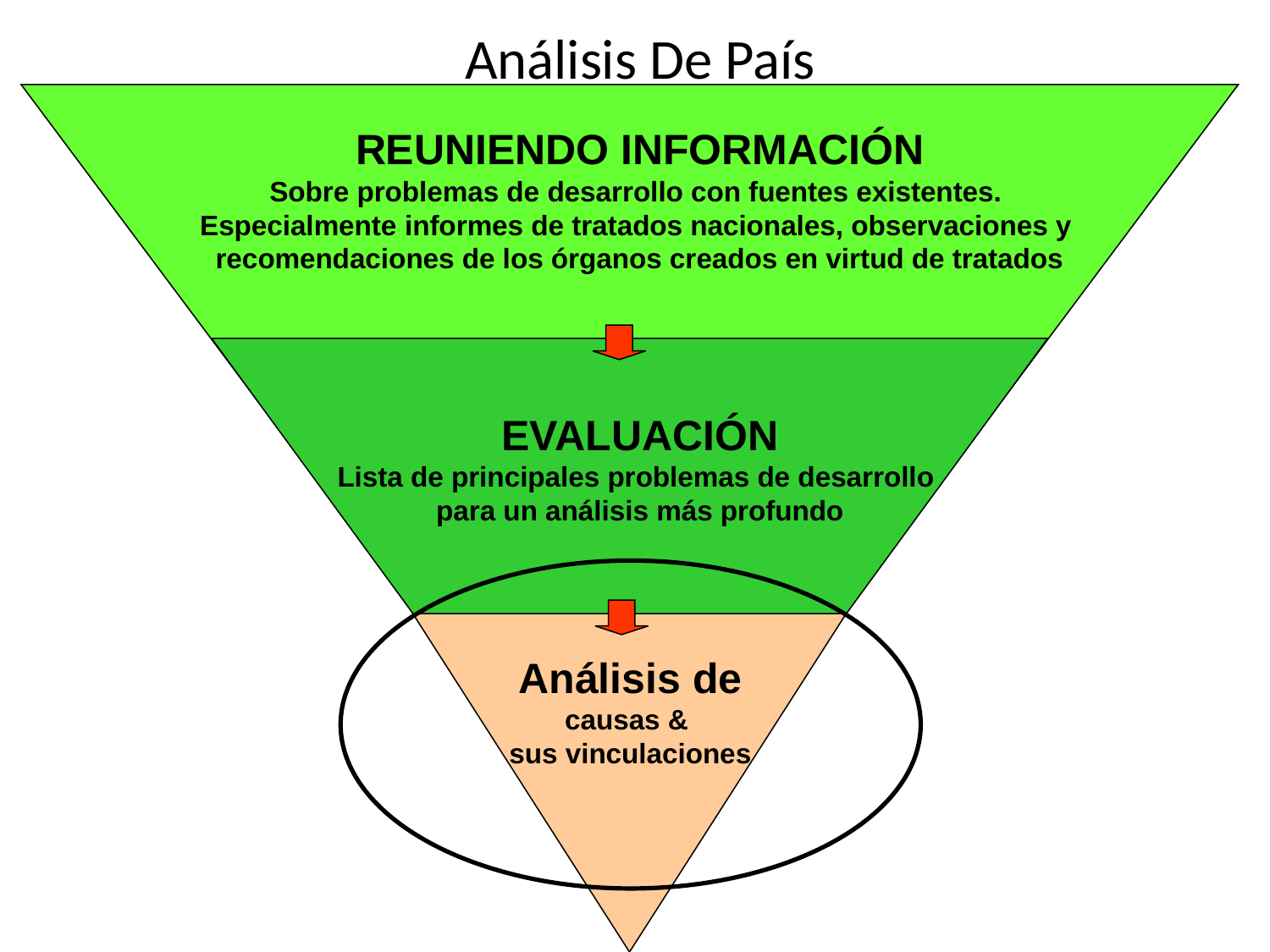

Análisis De País

REUNIENDO INFORMACIÓN
Sobre problemas de desarrollo con fuentes existentes.
Especialmente informes de tratados nacionales, observaciones y
recomendaciones de los órganos creados en virtud de tratados

EVALUACIÓN
Lista de principales problemas de desarrollo
para un análisis más profundo

Análisis de
causas &
sus vinculaciones